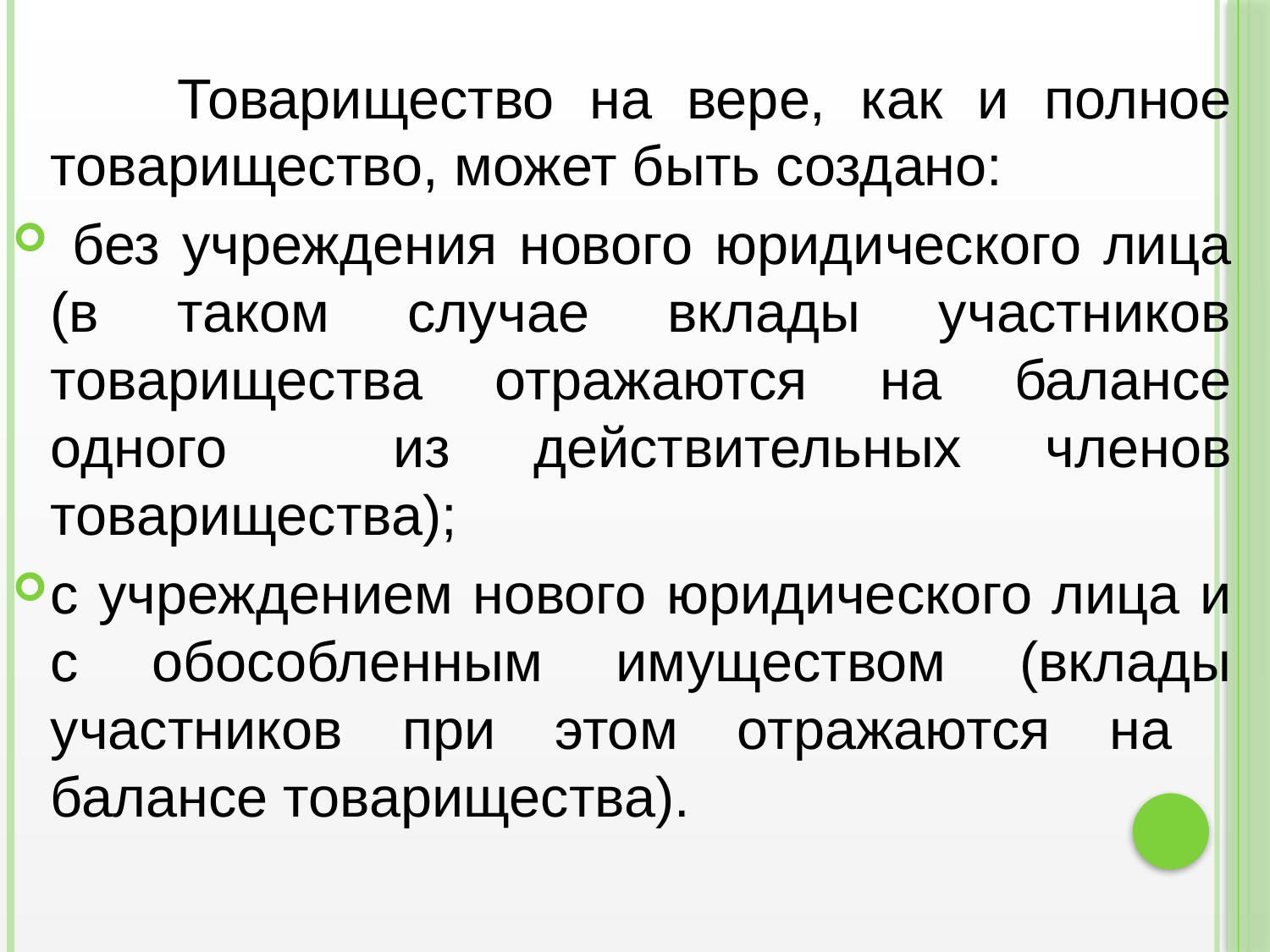

Товарищество на вере, как и полное товарищество, может быть создано:
 без учреждения нового юридического лица (в таком случае вклады участников товарищества отражаются на балансе одного  из действительных членов товарищества);
с учреждением нового юридического лица и с обособленным имуществом (вклады участников при этом отражаются на
балансе товарищества).